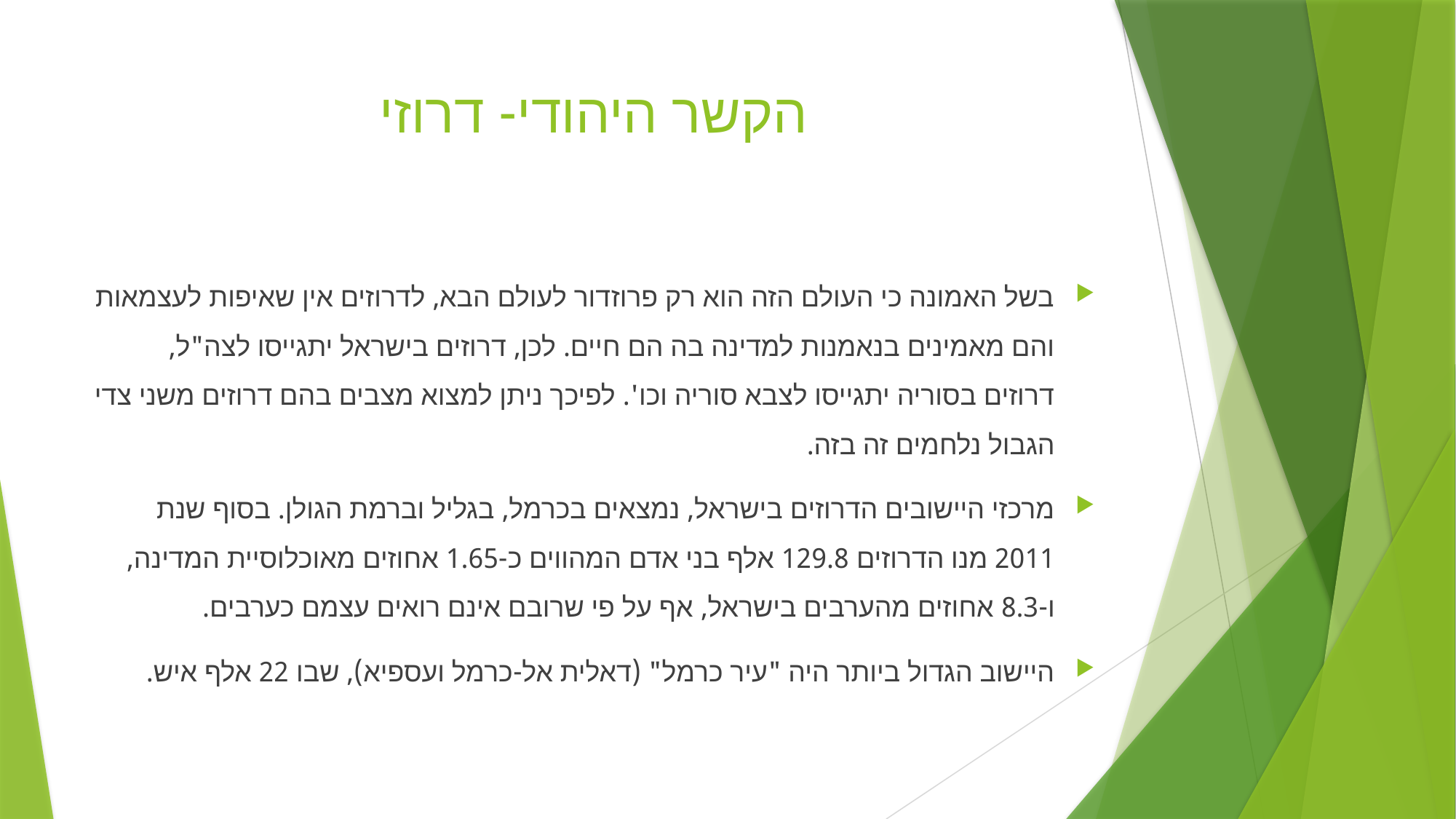

# הקשר היהודי- דרוזי
בשל האמונה כי העולם הזה הוא רק פרוזדור לעולם הבא, לדרוזים אין שאיפות לעצמאות והם מאמינים בנאמנות למדינה בה הם חיים. לכן, דרוזים בישראל יתגייסו לצה"ל, דרוזים בסוריה יתגייסו לצבא סוריה וכו'. לפיכך ניתן למצוא מצבים בהם דרוזים משני צדי הגבול נלחמים זה בזה.
מרכזי היישובים הדרוזים בישראל, נמצאים בכרמל, בגליל וברמת הגולן. בסוף שנת 2011 מנו הדרוזים 129.8 אלף בני אדם המהווים כ-1.65 אחוזים מאוכלוסיית המדינה, ו-8.3 אחוזים מהערבים בישראל, אף על פי שרובם אינם רואים עצמם כערבים.
היישוב הגדול ביותר היה "עיר כרמל" (דאלית אל-כרמל ועספיא), שבו 22 אלף איש.